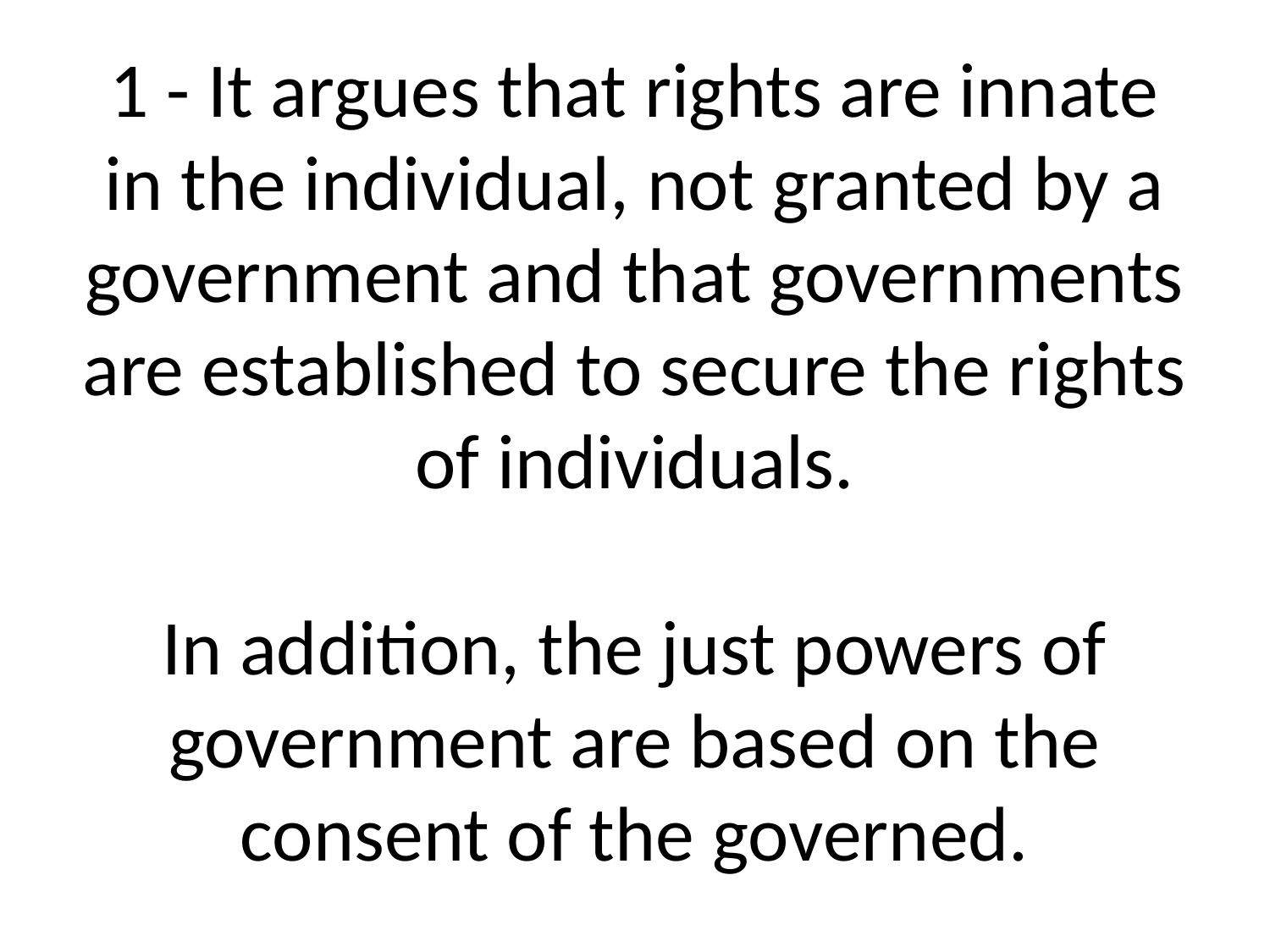

# 1 - It argues that rights are innate in the individual, not granted by a government and that governments are established to secure the rights of individuals. In addition, the just powers of government are based on the consent of the governed.